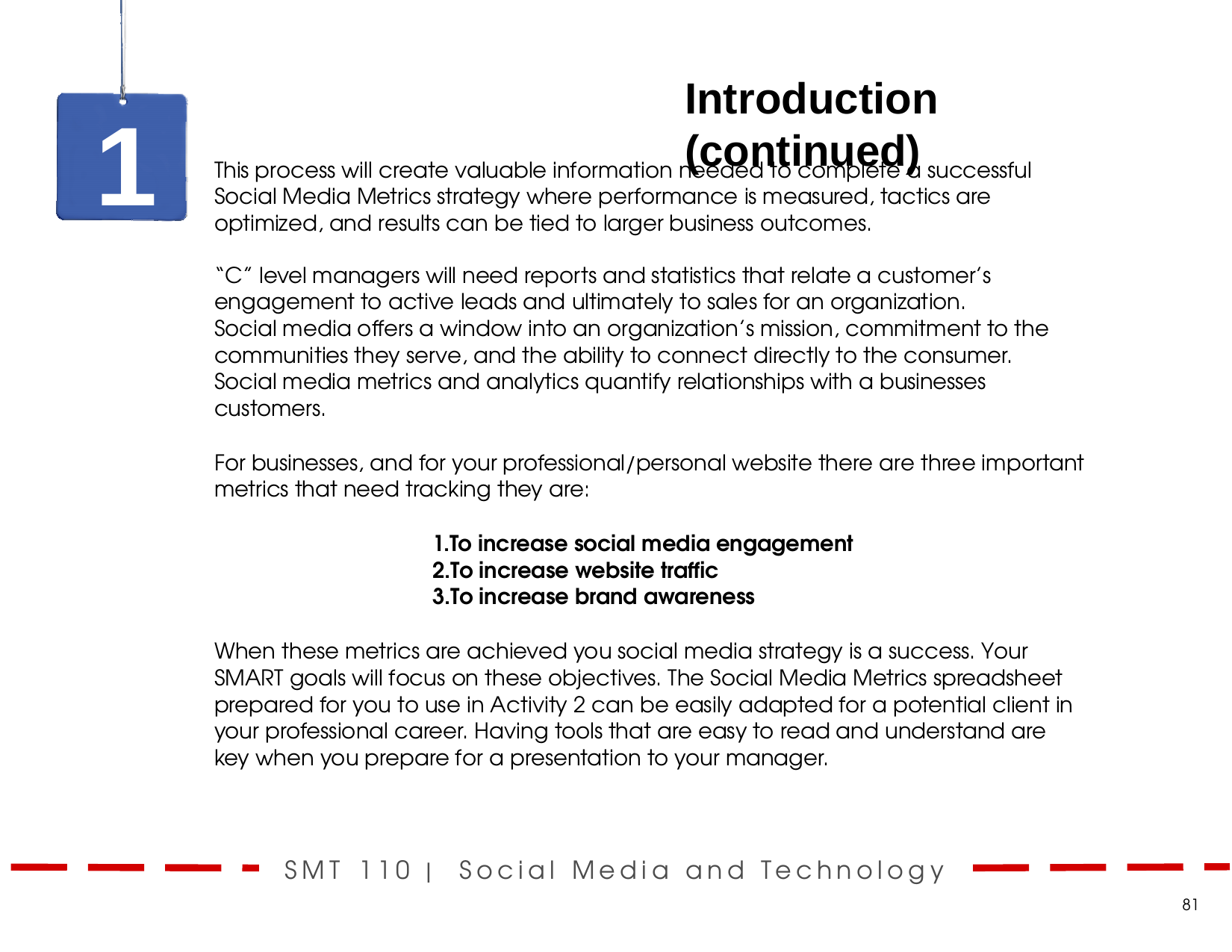

# Introduction (continued)
1
This process will create valuable information needed to complete a successful Social Media Metrics strategy where performance is measured, tactics are optimized, and results can be tied to larger business outcomes.
“C” level managers will need reports and statistics that relate a customer’s engagement to active leads and ultimately to sales for an organization.
Social media offers a window into an organization’s mission, commitment to the communities they serve, and the ability to connect directly to the consumer.
Social media metrics and analytics quantify relationships with a businesses customers.

For businesses, and for your professional/personal website there are three important metrics that need tracking they are:

1.To increase social media engagement 2.To increase website traffic
3.To increase brand awareness

When these metrics are achieved you social media strategy is a success. Your SMART goals will focus on these objectives. The Social Media Metrics spreadsheet prepared for you to use in Activity 2 can be easily adapted for a potential client in your professional career. Having tools that are easy to read and understand are key when you prepare for a presentation to your manager.
SMT	110	|	Social	Media	and	Technology
81